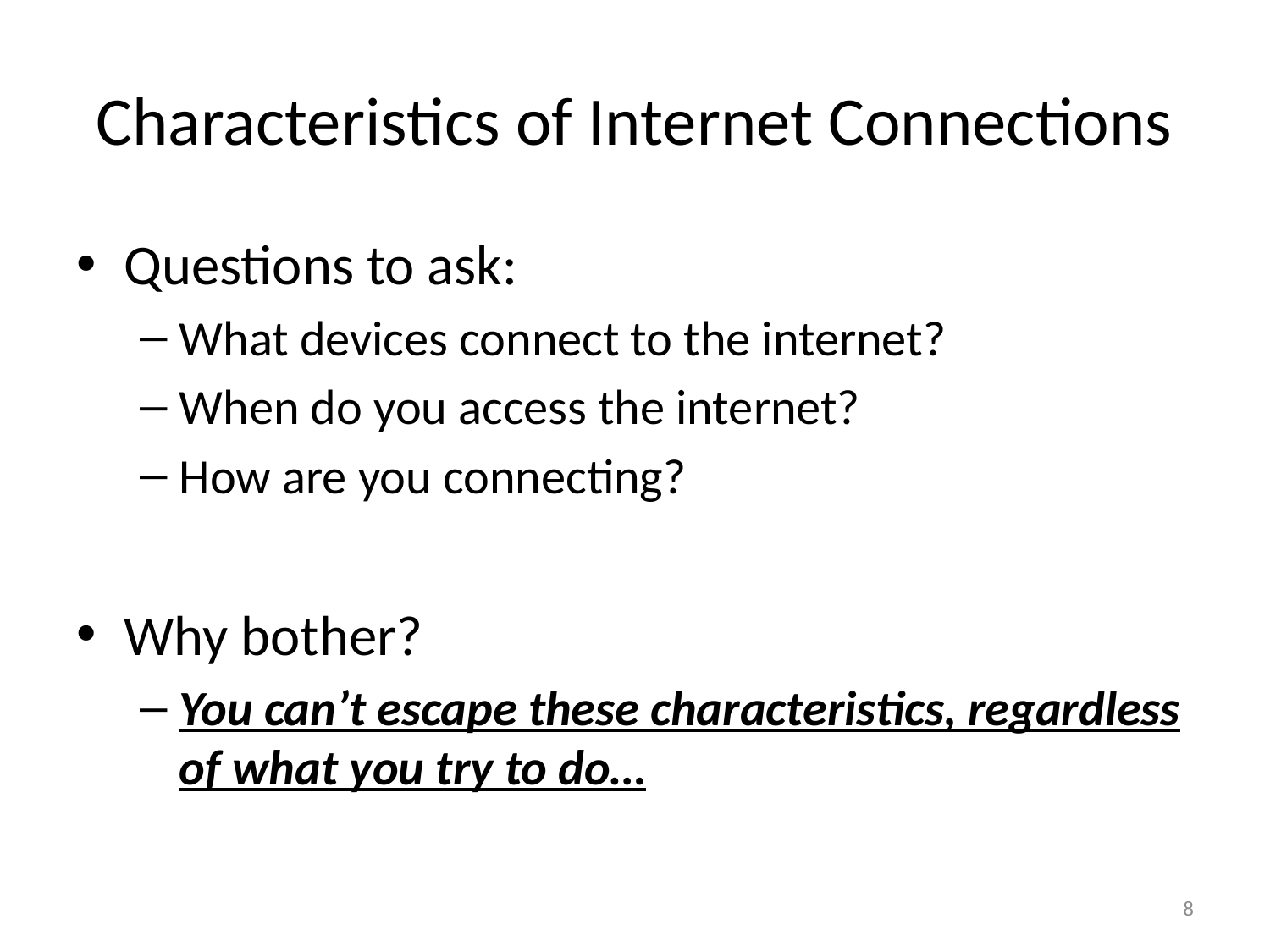

# Characteristics of Internet Connections
Questions to ask:
What devices connect to the internet?
When do you access the internet?
How are you connecting?

Why bother?
You can’t escape these characteristics, regardless of what you try to do…
8